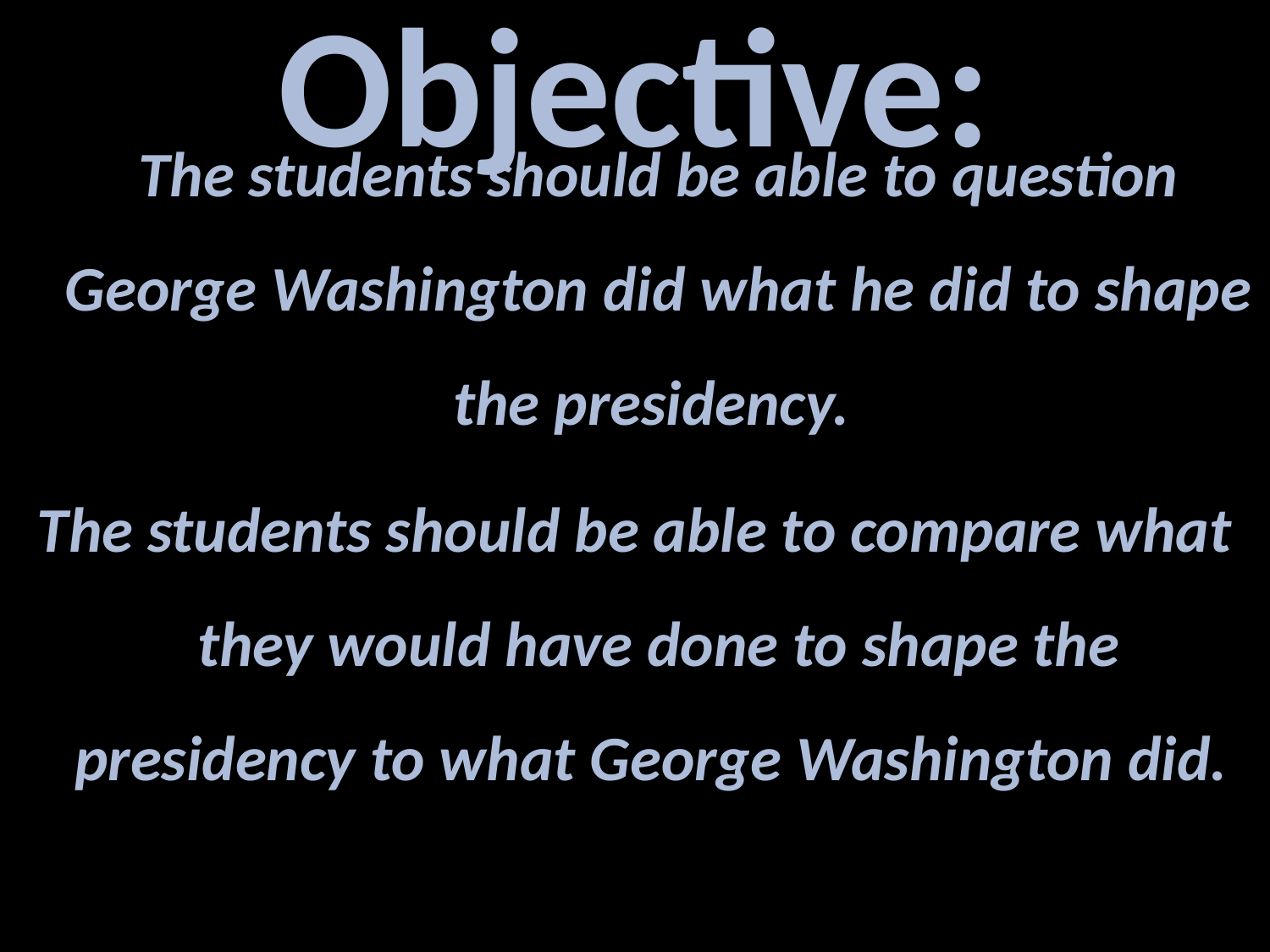

The students should be able to question George Washington did what he did to shape the presidency.
The students should be able to compare what they would have done to shape the presidency to what George Washington did.

# Objective: